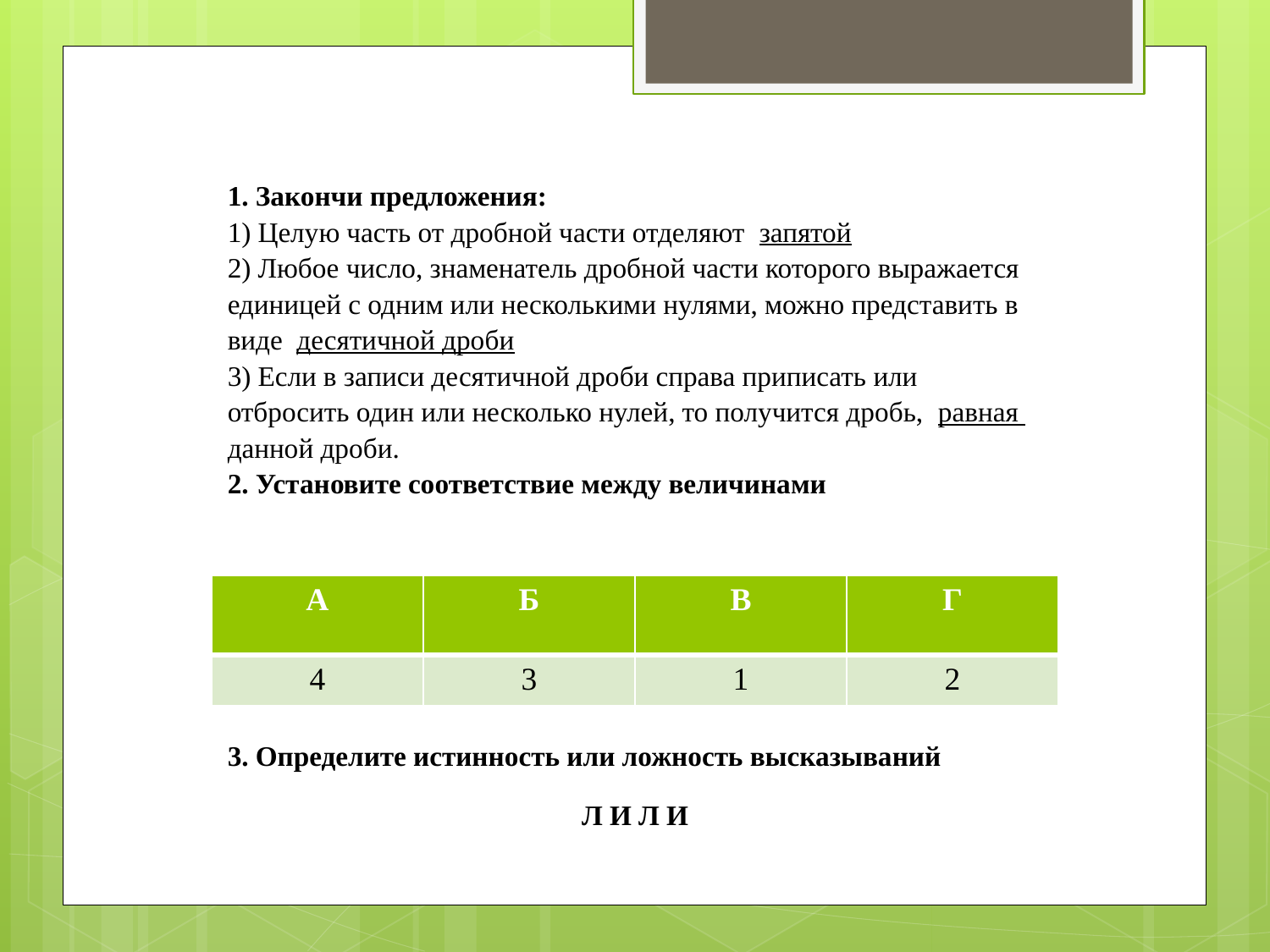

| 1. Закончи предложения: 1) Целую часть от дробной части отделяют запятой 2) Любое число, знаменатель дробной части которого выражается единицей с одним или несколькими нулями, можно представить в виде десятичной дроби 3) Если в записи десятичной дроби справа приписать или отбросить один или несколько нулей, то получится дробь, равная данной дроби. 2. Установите соответствие между величинами |
| --- |
| А | Б | В | Г |
| --- | --- | --- | --- |
| 4 | 3 | 1 | 2 |
| 3. Определите истинность или ложность высказываний |
| --- |
| Л И Л И |
| --- |